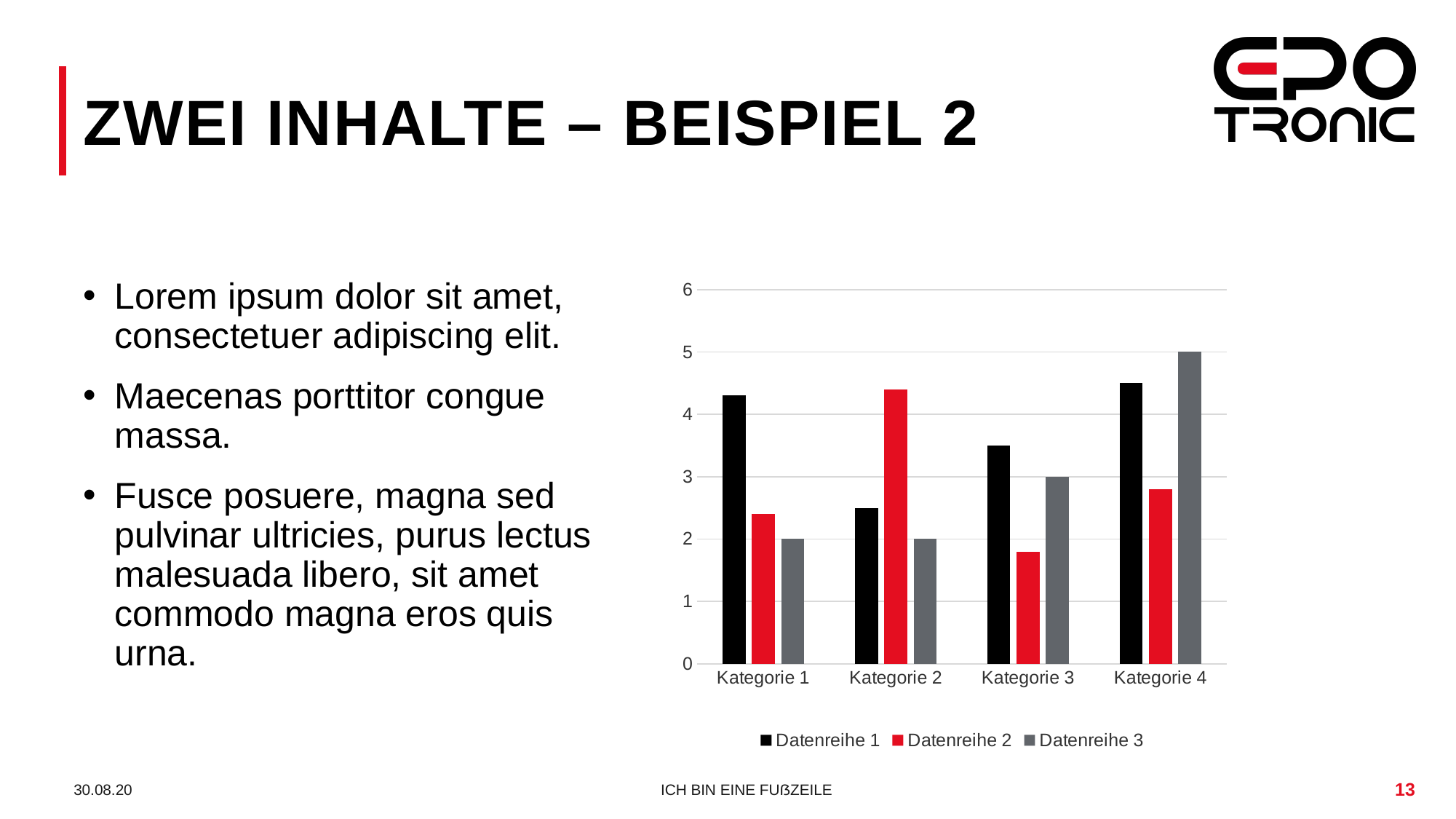

# Zwei Inhalte – Beispiel 2
Lorem ipsum dolor sit amet, consectetuer adipiscing elit.
Maecenas porttitor congue massa.
Fusce posuere, magna sed pulvinar ultricies, purus lectus malesuada libero, sit amet commodo magna eros quis urna.

### Chart

| Category | Datenreihe 1 | Datenreihe 2 | Datenreihe 3 |
|---|---|---|---|
| Kategorie 1 | 4.3 | 2.4 | 2.0 |
| Kategorie 2 | 2.5 | 4.4 | 2.0 |
| Kategorie 3 | 3.5 | 1.8 | 3.0 |
| Kategorie 4 | 4.5 | 2.8 | 5.0 |
30.08.20
Ich bin eine Fußzeile
13